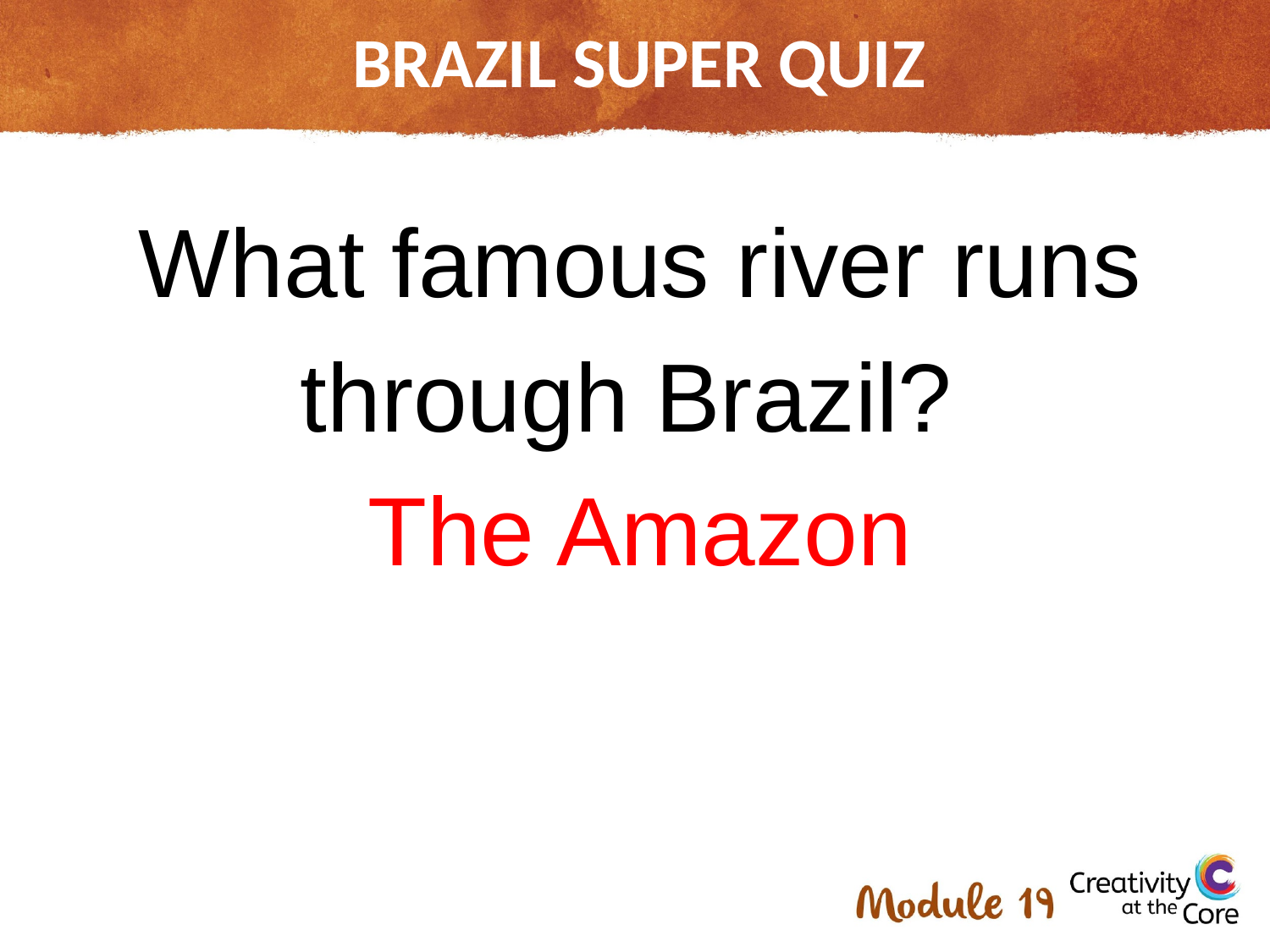

# BRAZIL SUPER QUIZ
What famous river runs through Brazil?
The Amazon